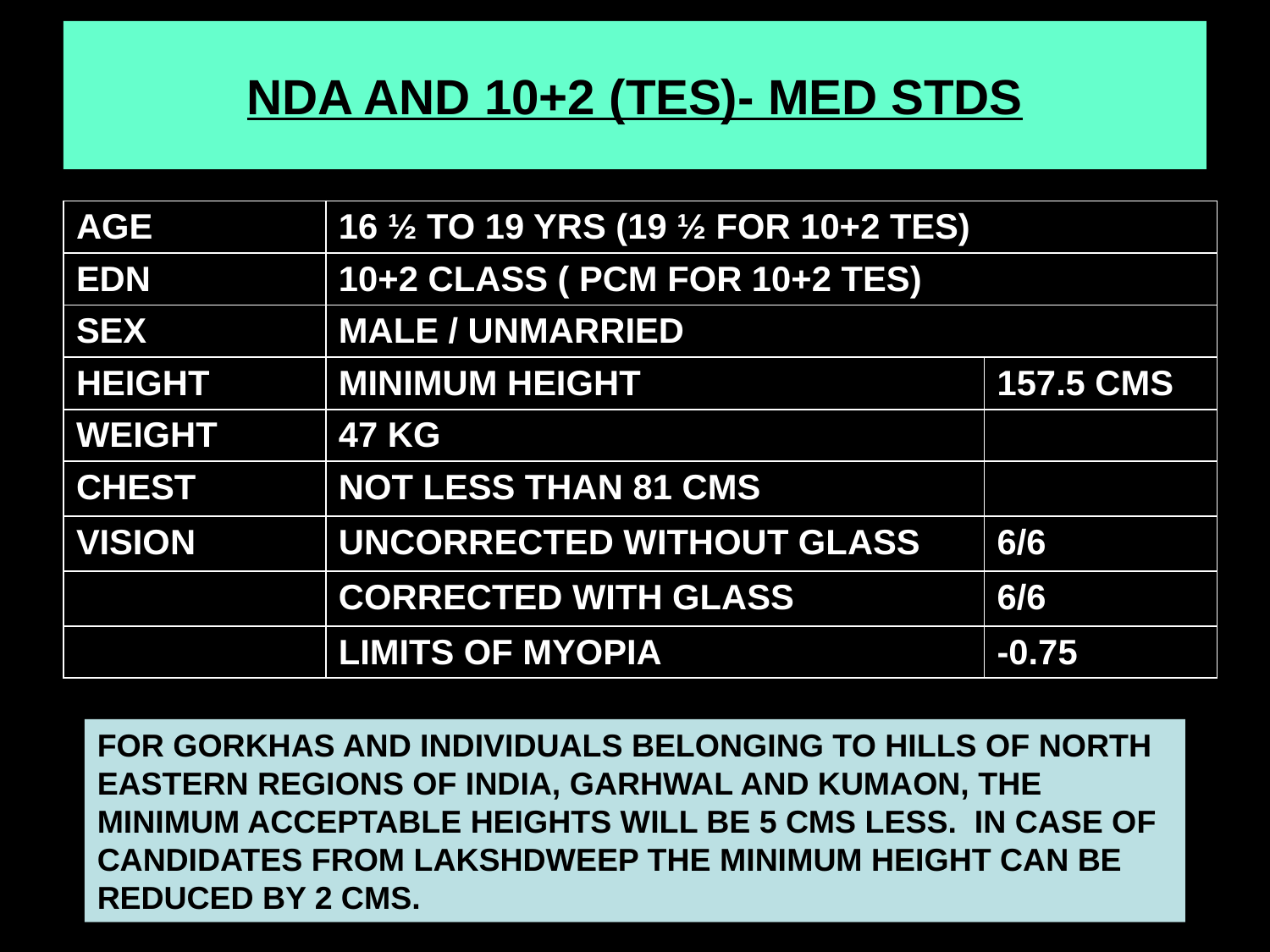

NDA AND 10+2 (TES)- MED STDS
# HOW TO JOIN INDIAN ARMY
| AGE | 16 ½ TO 19 YRS (19 ½ FOR 10+2 TES) |  |
| --- | --- | --- |
| EDN | 10+2 CLASS ( PCM FOR 10+2 TES) |  |
| SEX | MALE / UNMARRIED |  |
| HEIGHT | MINIMUM HEIGHT | 157.5 CMS |
| WEIGHT | 47 KG |  |
| CHEST | NOT LESS THAN 81 CMS |  |
| VISION | UNCORRECTED WITHOUT GLASS | 6/6 |
|  | CORRECTED WITH GLASS | 6/6 |
|  | LIMITS OF MYOPIA | -0.75 |
FOR GORKHAS AND INDIVIDUALS BELONGING TO HILLS OF NORTH EASTERN REGIONS OF INDIA, GARHWAL AND KUMAON, THE MINIMUM ACCEPTABLE HEIGHTS WILL BE 5 CMS LESS.  IN CASE OF CANDIDATES FROM LAKSHDWEEP THE MINIMUM HEIGHT CAN BE REDUCED BY 2 CMS.